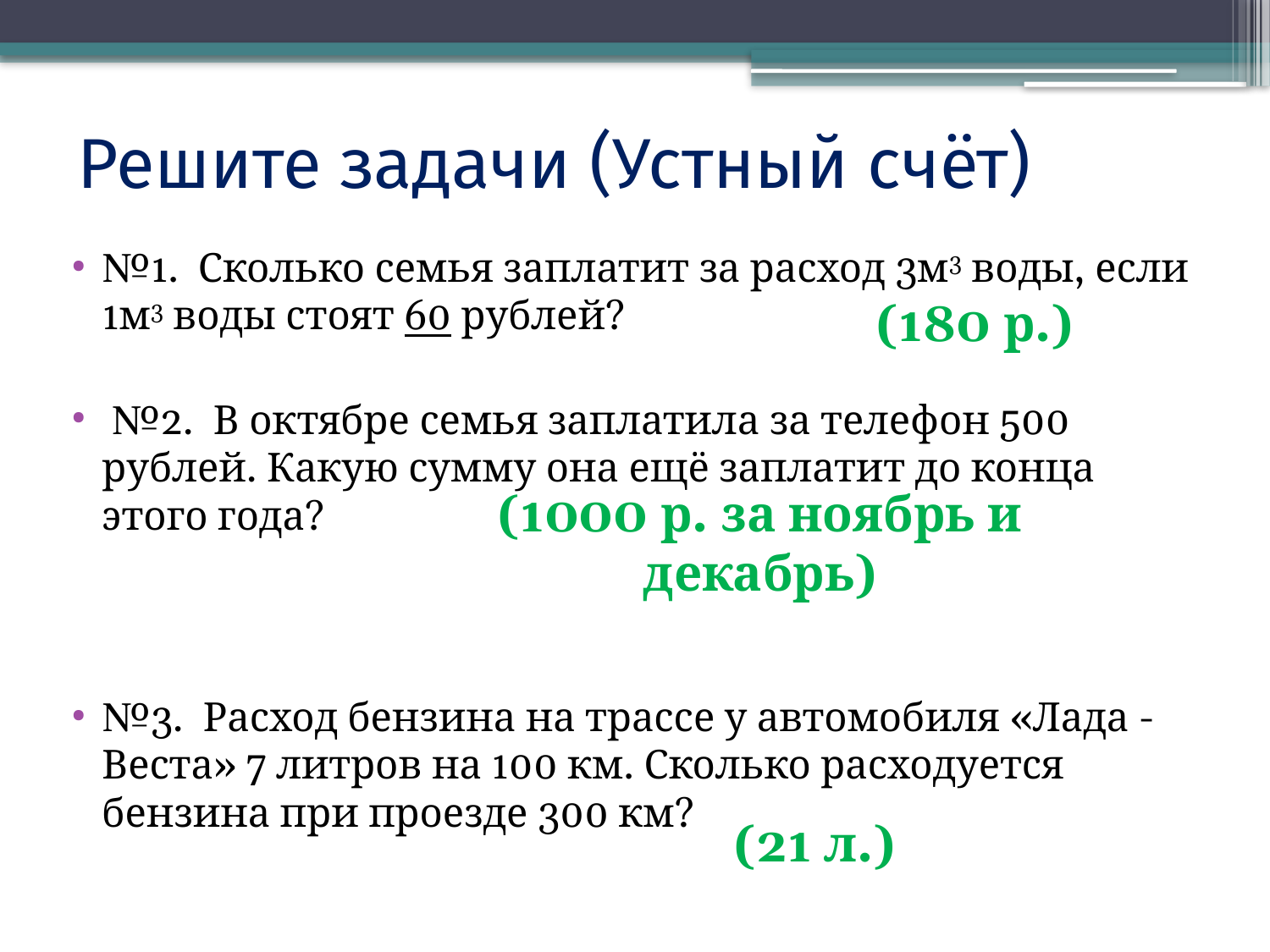

# Решите задачи (Устный счёт)
№1.  Сколько семья заплатит за расход 3м3 воды, если 1м3 воды стоят 60 рублей?

 №2.  В октябре семья заплатила за телефон 500 рублей. Какую сумму она ещё заплатит до конца этого года?

№3.  Расход бензина на трассе у автомобиля «Лада - Веста» 7 литров на 100 км. Сколько расходуется бензина при проезде 300 км?

(180 р.)
(1000 р. за ноябрь и декабрь)

(21 л.)